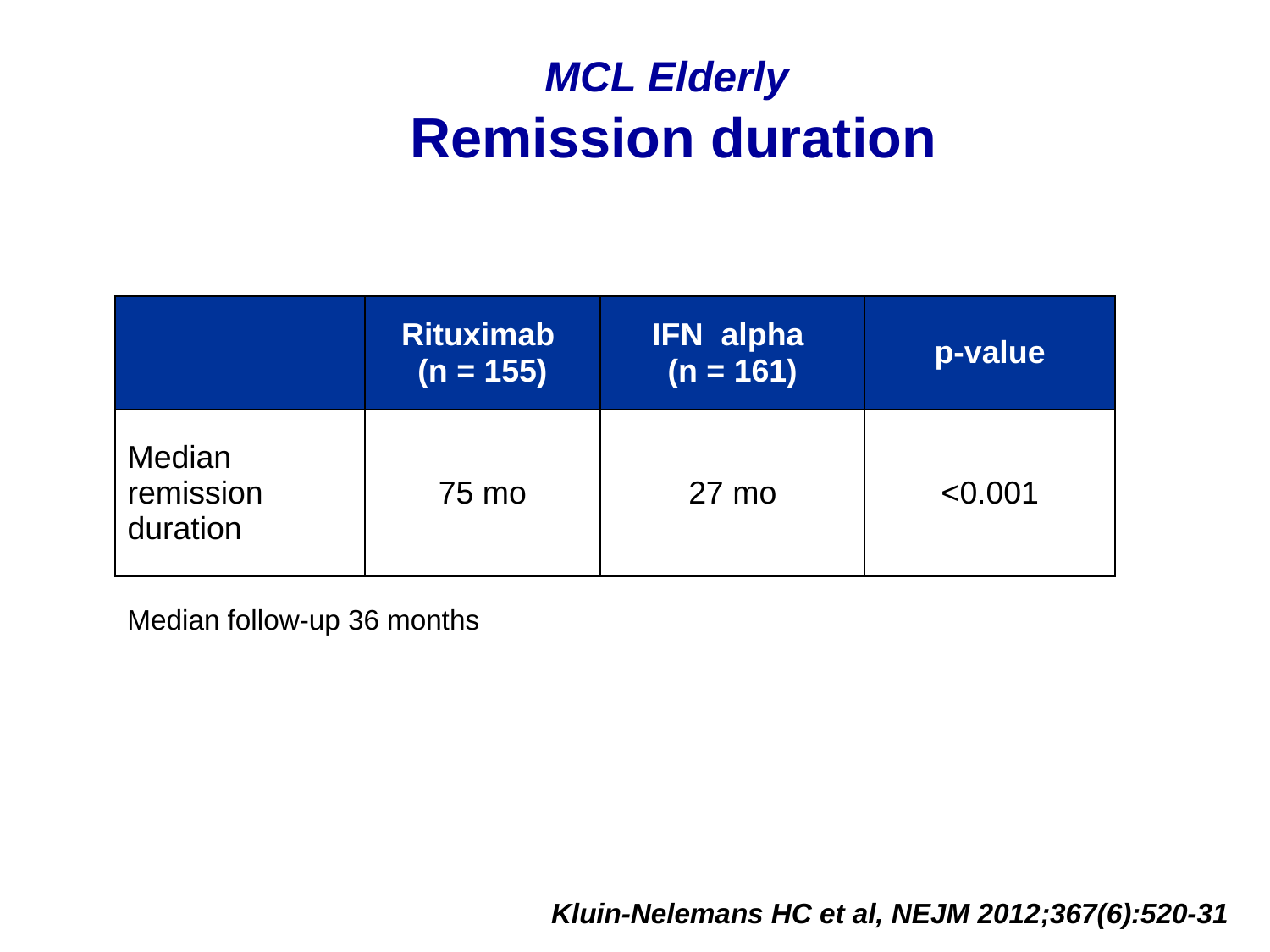

MCL Elderly
Remission duration
|  | Rituximab (n = 155) | IFN alpha (n = 161) | p-value |
| --- | --- | --- | --- |
| Median remission duration | 75 mo | 27 mo | <0.001 |
Median follow-up 36 months
Kluin-Nelemans HC et al, NEJM 2012;367(6):520-31